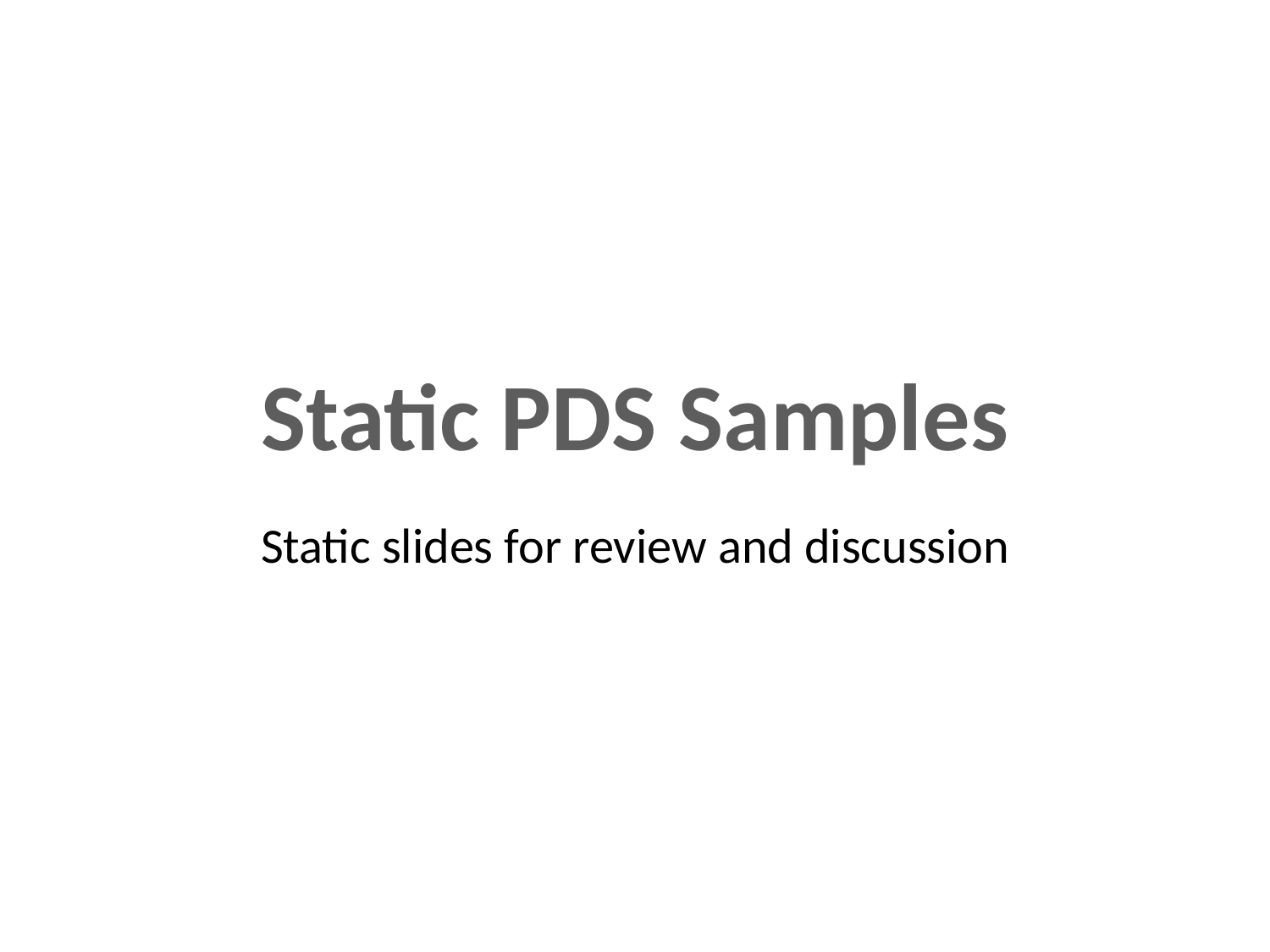

Static PDS Samples
Static slides for review and discussion